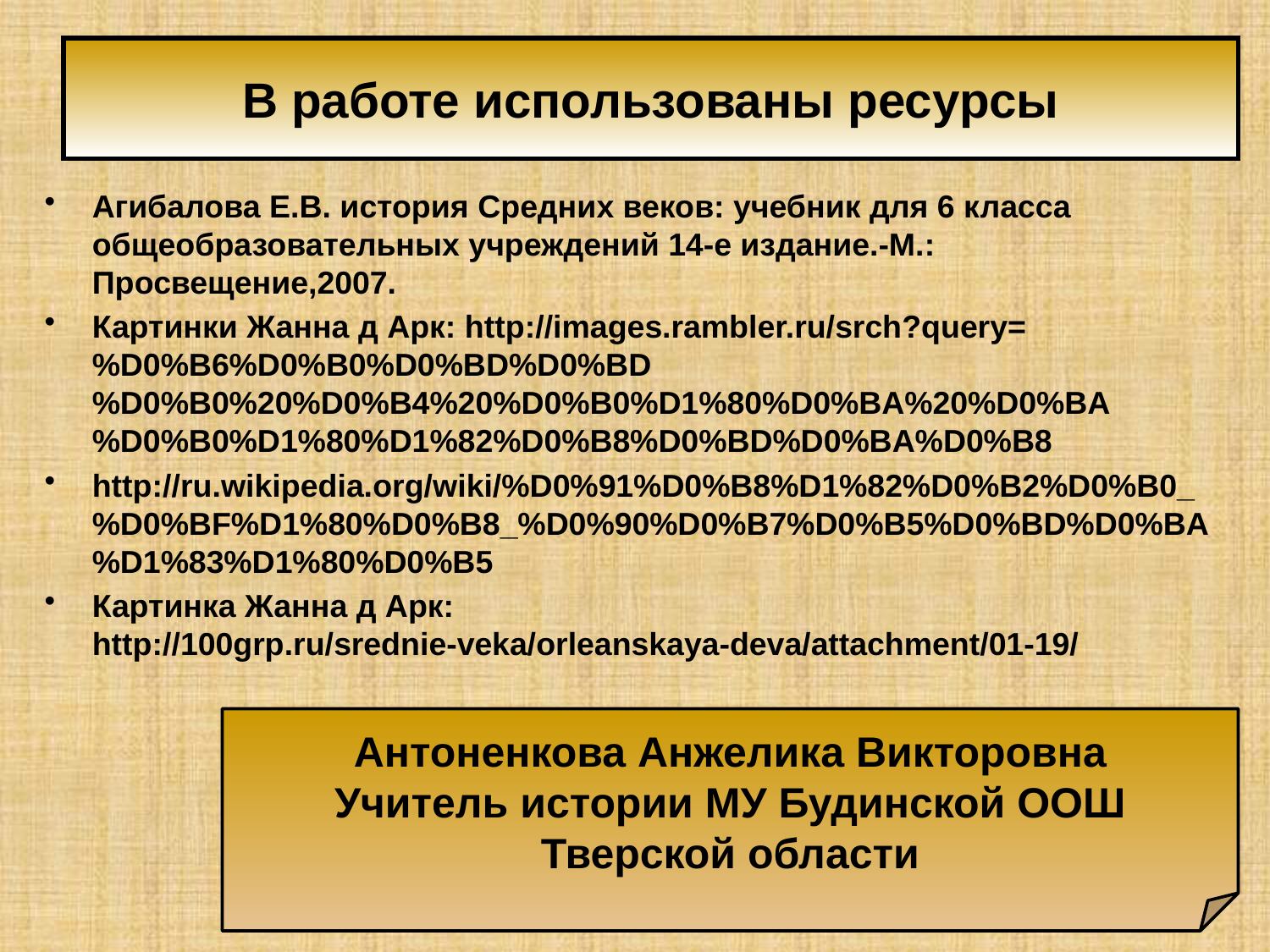

# В работе использованы ресурсы
Агибалова Е.В. история Средних веков: учебник для 6 класса общеобразовательных учреждений 14-е издание.-М.: Просвещение,2007.
Картинки Жанна д Арк: http://images.rambler.ru/srch?query=%D0%B6%D0%B0%D0%BD%D0%BD%D0%B0%20%D0%B4%20%D0%B0%D1%80%D0%BA%20%D0%BA%D0%B0%D1%80%D1%82%D0%B8%D0%BD%D0%BA%D0%B8
http://ru.wikipedia.org/wiki/%D0%91%D0%B8%D1%82%D0%B2%D0%B0_%D0%BF%D1%80%D0%B8_%D0%90%D0%B7%D0%B5%D0%BD%D0%BA%D1%83%D1%80%D0%B5
Картинка Жанна д Арк: http://100grp.ru/srednie-veka/orleanskaya-deva/attachment/01-19/

Антоненкова Анжелика Викторовна
Учитель истории МУ Будинской ООШ
Тверской области